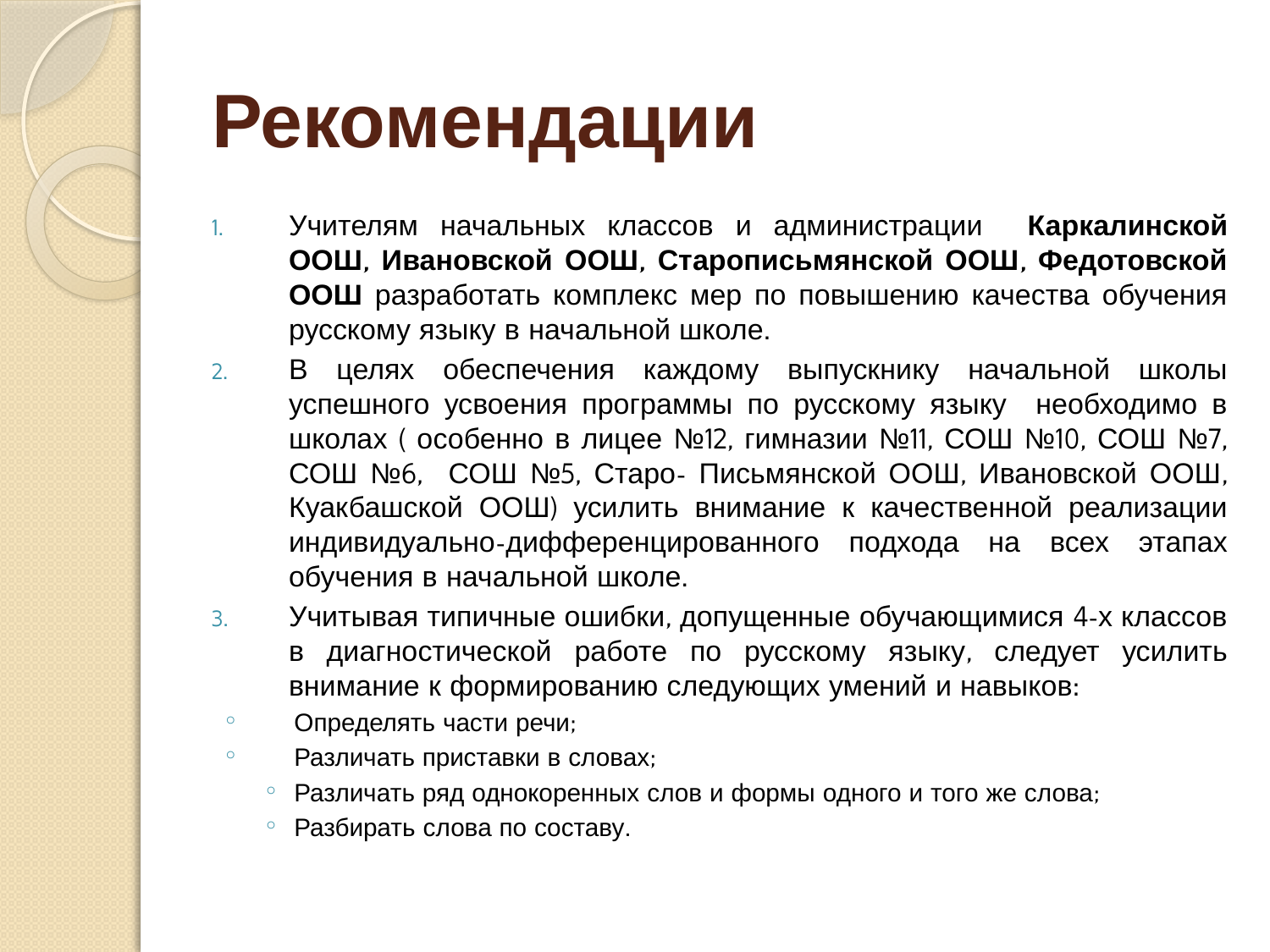

# Рекомендации
Учителям начальных классов и администрации  Каркалинской ООШ, Ивановской ООШ, Старописьмянской ООШ, Федотовской ООШ разработать комплекс мер по повышению качества обучения русскому языку в начальной школе.
В целях обеспечения каждому выпускнику начальной школы успешного усвоения программы по русскому языку  необходимо в школах ( особенно в лицее №12, гимназии №11, СОШ №10, СОШ №7, СОШ №6,  СОШ №5, Старо- Письмянской ООШ, Ивановской ООШ, Куакбашской ООШ) усилить внимание к качественной реализации индивидуально-дифференцированного подхода на всех этапах обучения в начальной школе.
Учитывая типичные ошибки, допущенные обучающимися 4-х классов в диагностической работе по русскому языку, следует усилить внимание к формированию следующих умений и навыков:
Определять части речи;
Различать приставки в словах;
Различать ряд однокоренных слов и формы одного и того же слова;
Разбирать слова по составу.